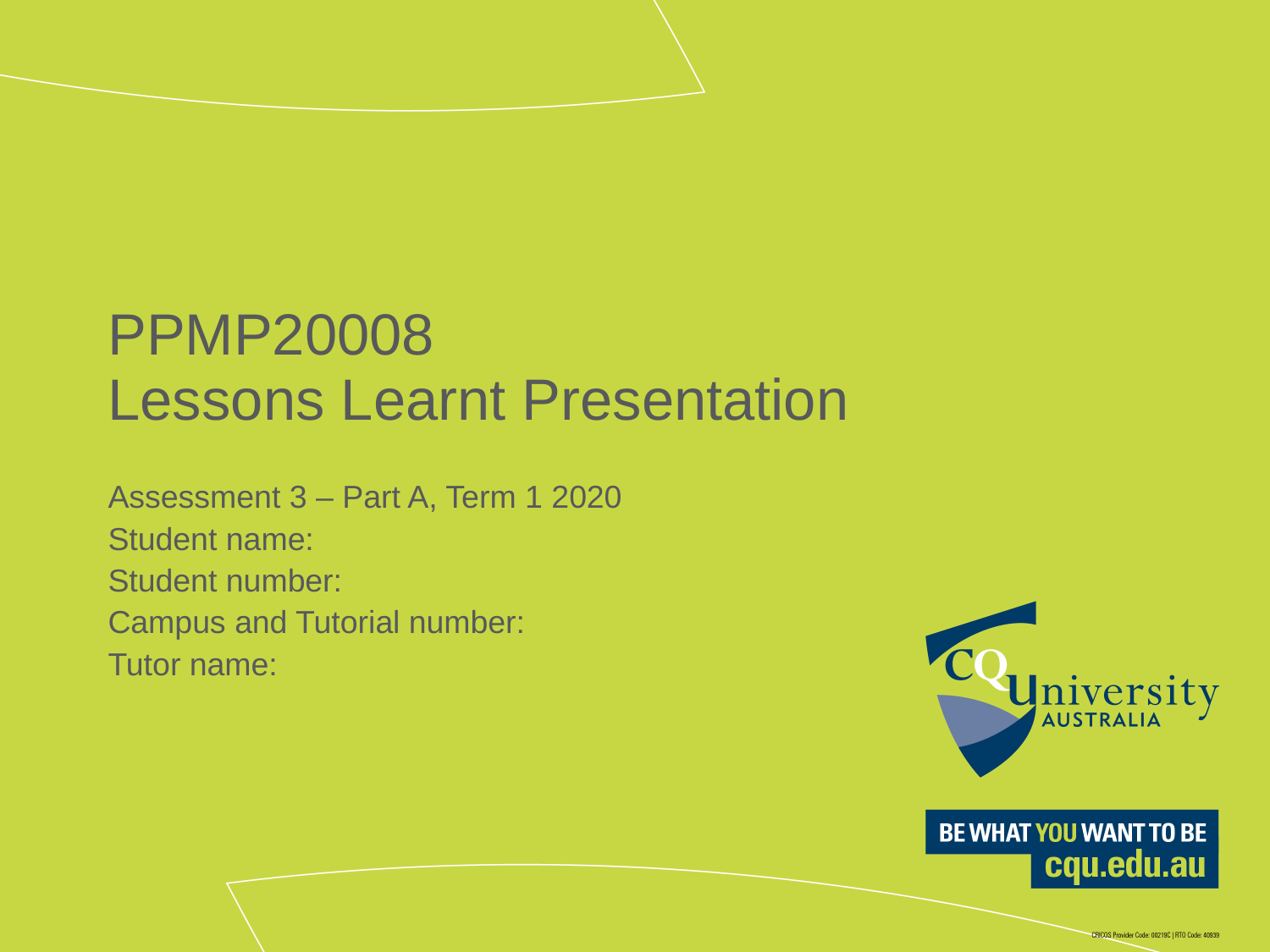

# PPMP20008 Lessons Learnt Presentation
Assessment 3 – Part A, Term 1 2020
Student name:
Student number:
Campus and Tutorial number:
Tutor name: